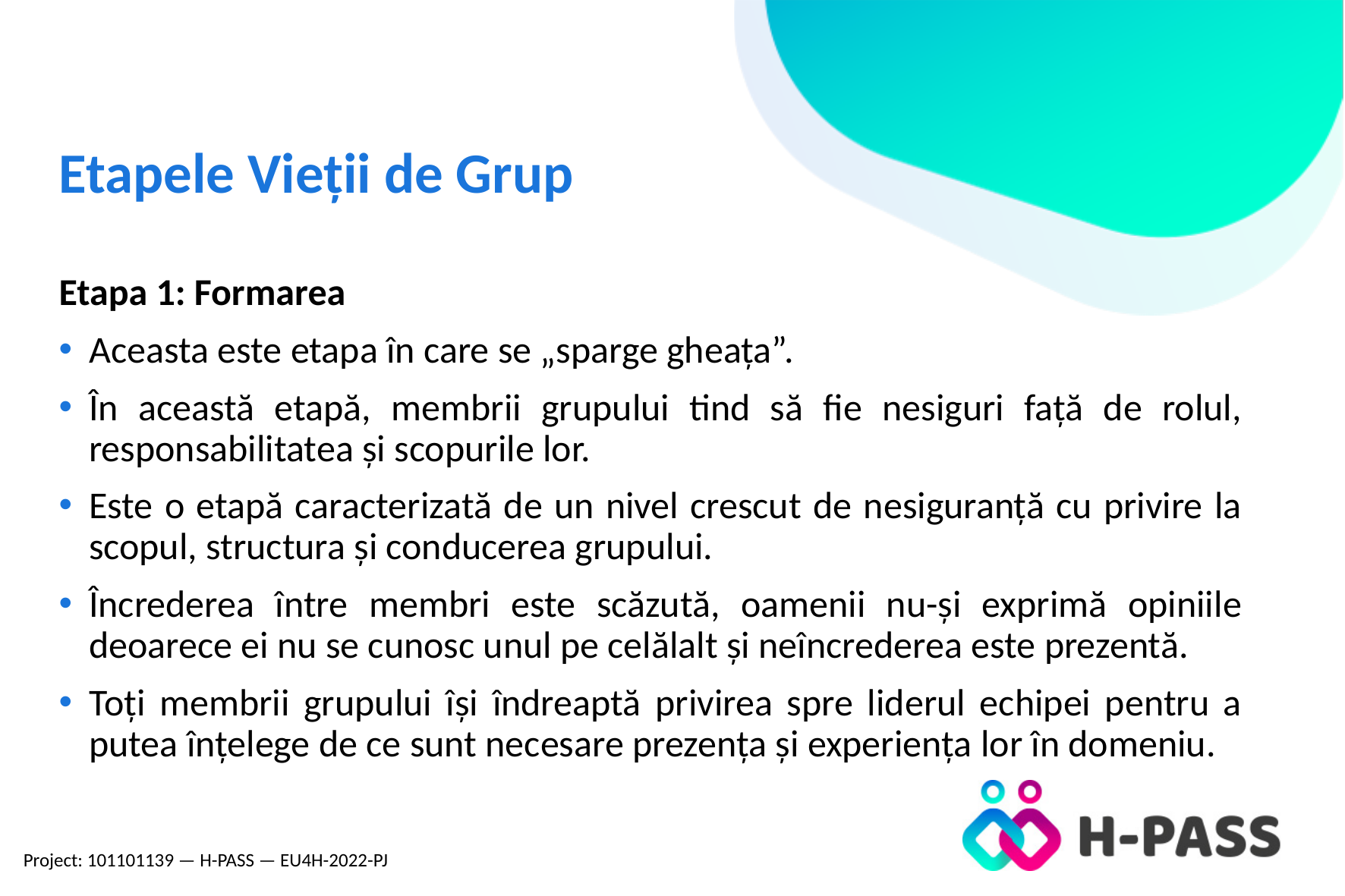

# Etapele Vieții de Grup
Etapa 1: Formarea
Aceasta este etapa în care se „sparge gheața”.
În această etapă, membrii grupului tind să fie nesiguri față de rolul, responsabilitatea și scopurile lor.
Este o etapă caracterizată de un nivel crescut de nesiguranță cu privire la scopul, structura și conducerea grupului.
Încrederea între membri este scăzută, oamenii nu-și exprimă opiniile deoarece ei nu se cunosc unul pe celălalt și neîncrederea este prezentă.
Toți membrii grupului își îndreaptă privirea spre liderul echipei pentru a putea înțelege de ce sunt necesare prezența și experiența lor în domeniu.
Project: 101101139 — H-PASS — EU4H-2022-PJ